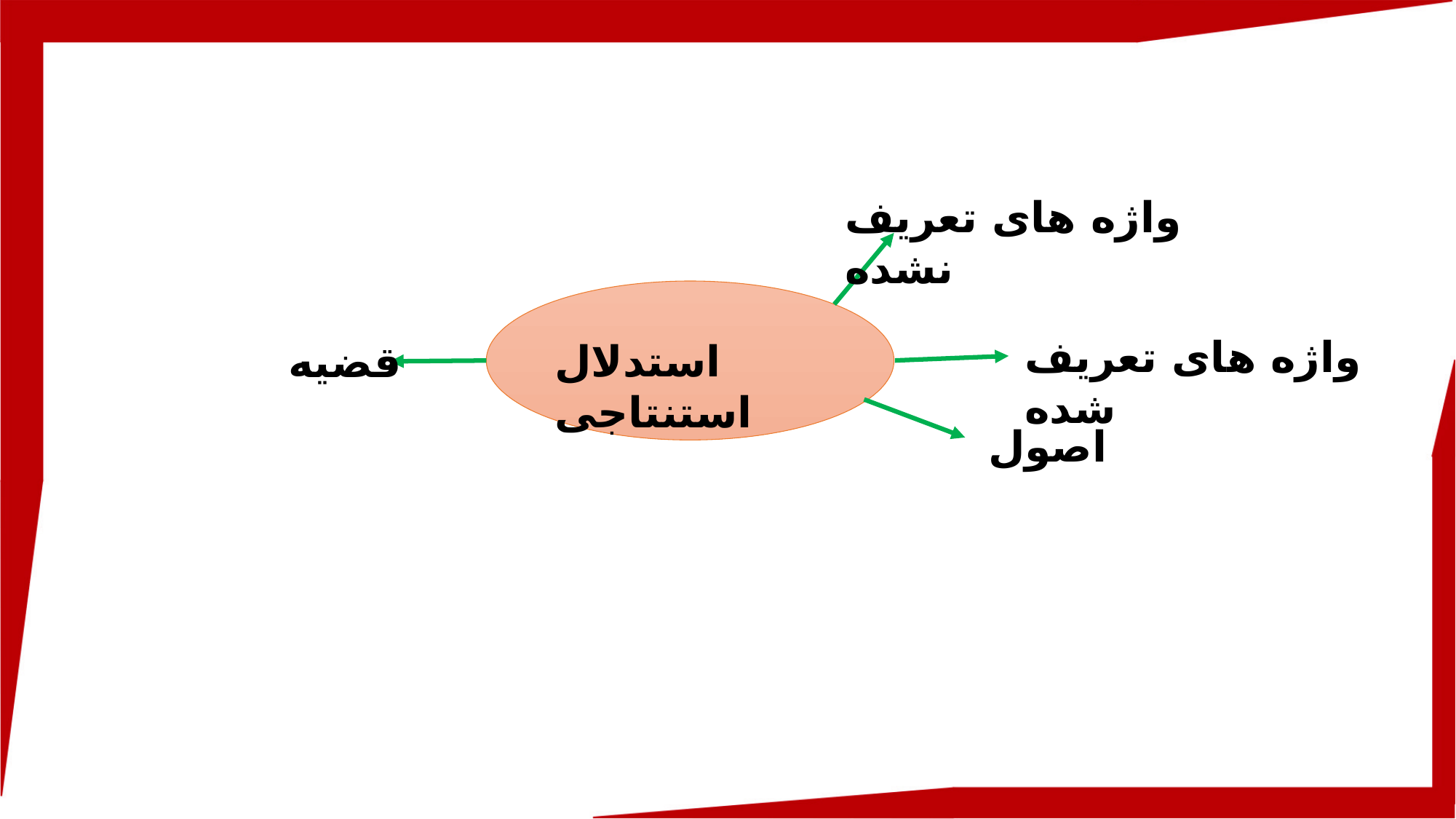

واژه های تعریف نشده

واژه های تعریف شده
قضیه
استدلال استنتاجی
اصول